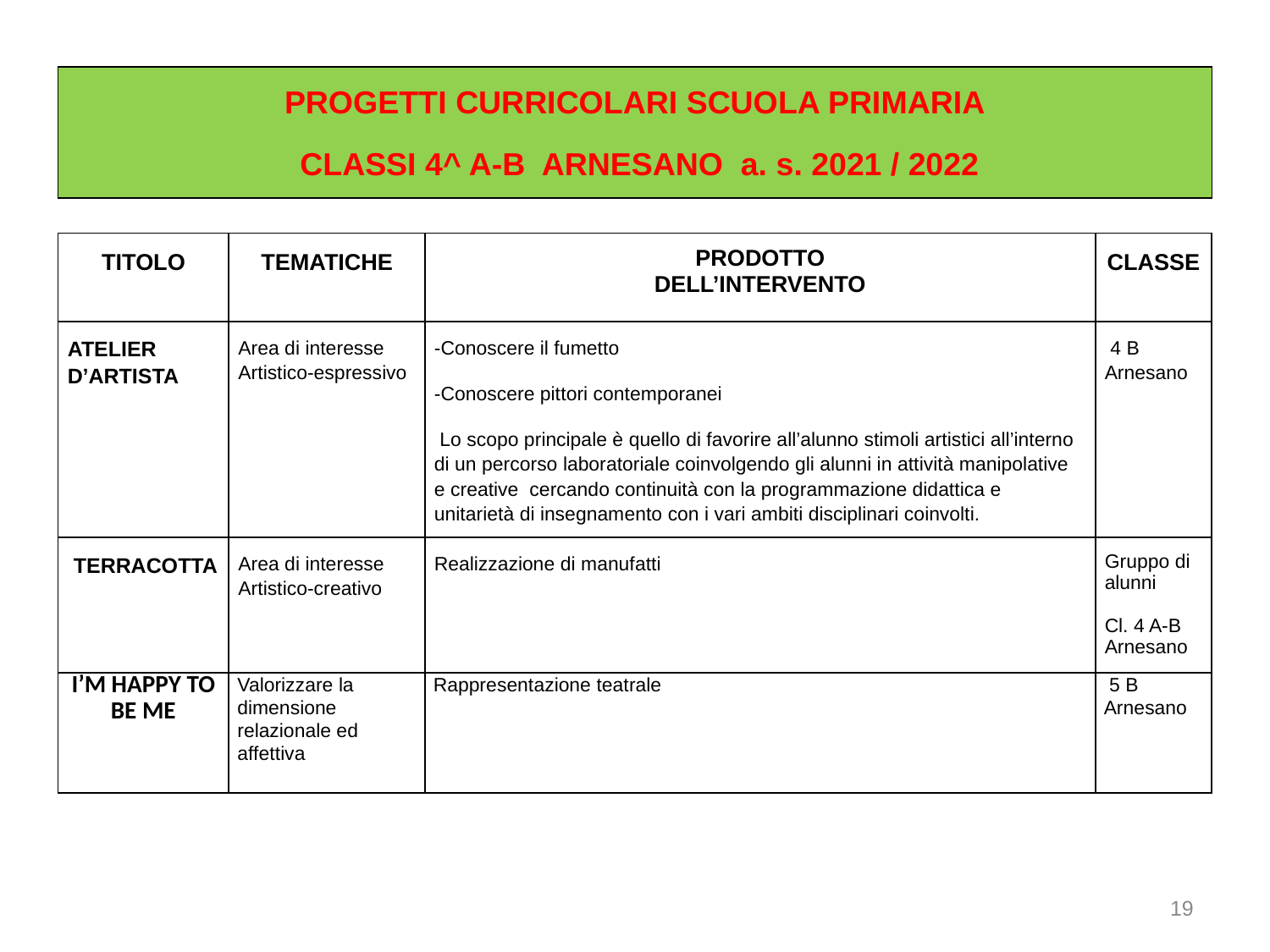

| PROGETTI CURRICOLARI SCUOLA PRIMARIA CLASSI 4^ A-B ARNESANO a. s. 2021 / 2022 |
| --- |
| TITOLO | TEMATICHE | PRODOTTO DELL’INTERVENTO | CLASSE |
| --- | --- | --- | --- |
| ATELIER D’ARTISTA | Area di interesse Artistico-espressivo | -Conoscere il fumetto -Conoscere pittori contemporanei Lo scopo principale è quello di favorire all’alunno stimoli artistici all’interno di un percorso laboratoriale coinvolgendo gli alunni in attività manipolative e creative cercando continuità con la programmazione didattica e unitarietà di insegnamento con i vari ambiti disciplinari coinvolti. | 4 B Arnesano |
| TERRACOTTA | Area di interesse Artistico-creativo | Realizzazione di manufatti | Gruppo di alunni Cl. 4 A-B Arnesano |
| I’M HAPPY TO BE ME | Valorizzare la dimensione relazionale ed affettiva | Rappresentazione teatrale | 5 B Arnesano |
19